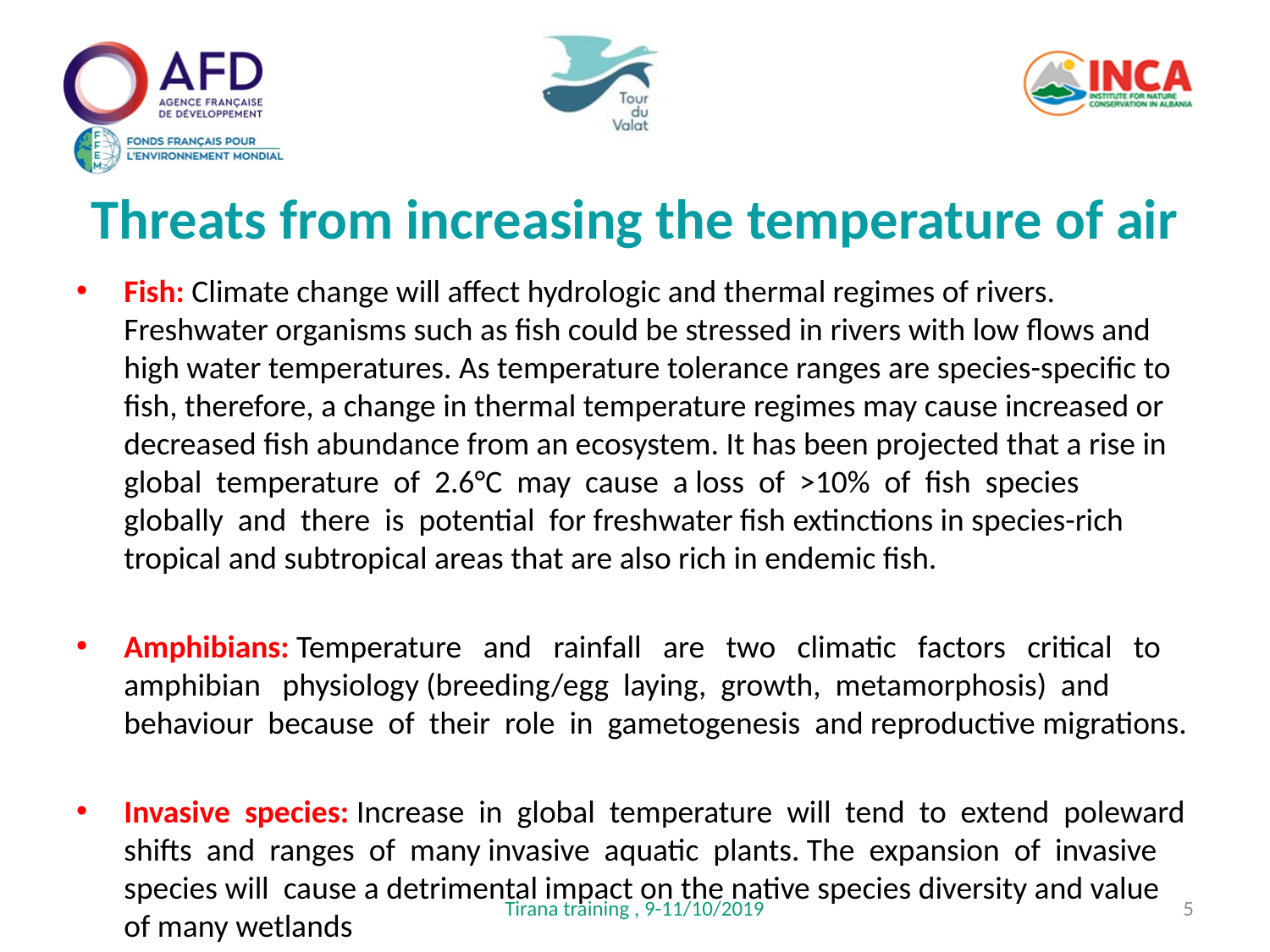

# Threats from increasing the temperature of air
Fish: Climate change will affect hydrologic and thermal regimes of rivers. Freshwater organisms such as fish could be stressed in rivers with low flows and high water temperatures. As temperature tolerance ranges are species-specific to fish, therefore, a change in thermal temperature regimes may cause increased or decreased fish abundance from an ecosystem. It has been projected that a rise in global  temperature  of  2.6°C  may  cause  a loss  of  >10%  of  fish  species  globally  and  there  is  potential  for freshwater fish extinctions in species-rich tropical and subtropical areas that are also rich in endemic fish.

Amphibians: Temperature   and   rainfall   are   two   climatic   factors   critical   to   amphibian   physiology (breeding/egg  laying,  growth,  metamorphosis)  and  behaviour  because  of  their  role  in  gametogenesis  and reproductive migrations.

Invasive  species: Increase  in  global  temperature  will  tend  to  extend  poleward  shifts  and  ranges  of  many invasive  aquatic  plants. The  expansion  of  invasive  species will  cause a detrimental impact on the native species diversity and value of many wetlands
Tirana training , 9-11/10/2019
5